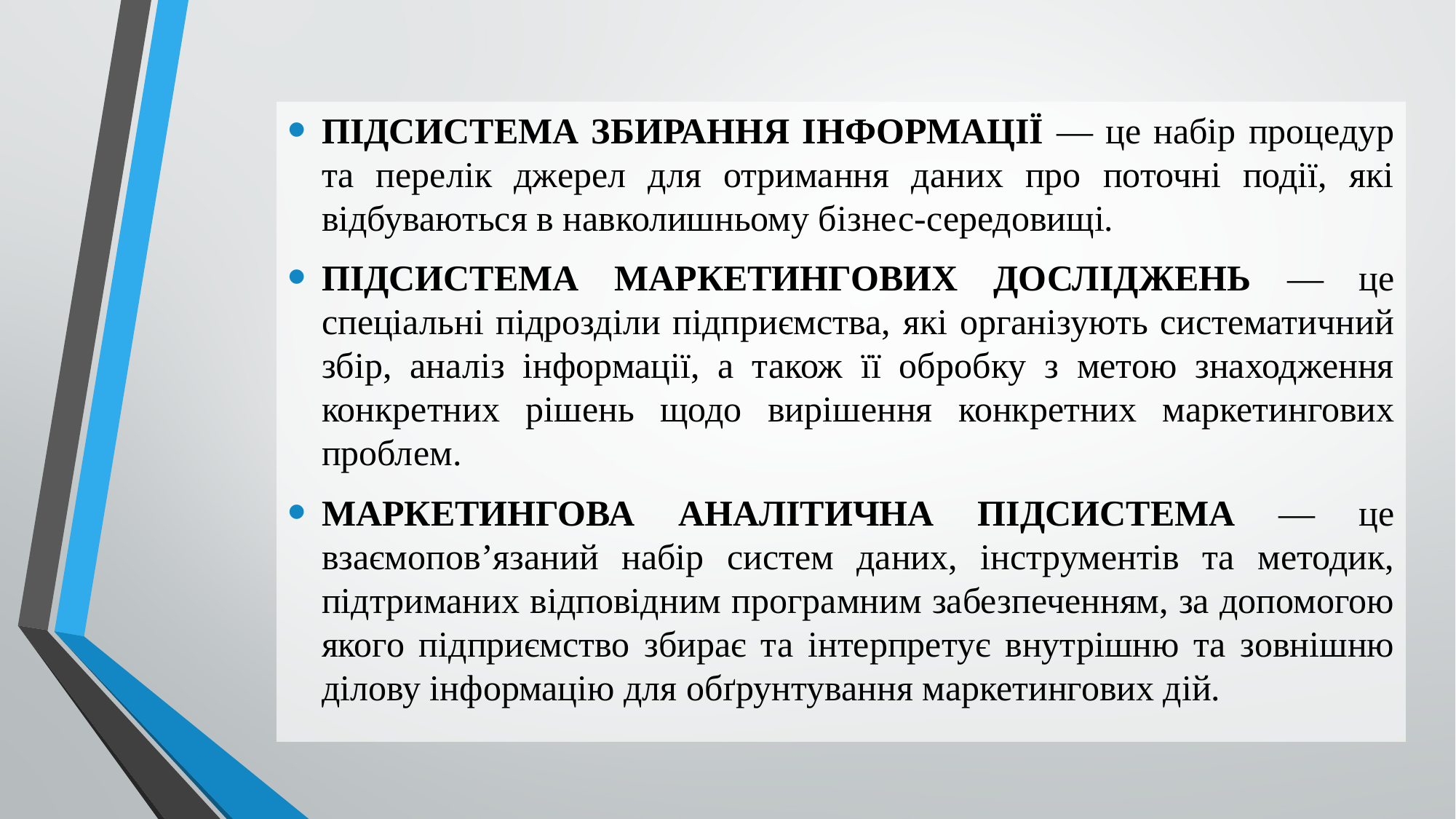

ПІДСИСТЕМА ЗБИРАННЯ ІНФОРМАЦІЇ — це набір процедур та перелік джерел для отримання даних про поточні події, які відбуваються в навколишньому бізнес-середовищі.
ПІДСИСТЕМА МАРКЕТИНГОВИХ ДОСЛІДЖЕНЬ — це спеціальні підрозділи підприємства, які організують систематичний збір, аналіз інформації, а також її обробку з метою знаходження конкретних рішень щодо вирішення конкретних маркетингових проблем.
МАРКЕТИНГОВА АНАЛІТИЧНА ПІДСИСТЕМА — це взаємопов’язаний набір систем даних, інструментів та методик, підтриманих відповідним програмним забезпеченням, за допомогою якого підприємство збирає та інтерпретує внутрішню та зовнішню ділову інформацію для обґрунтування маркетингових дій.